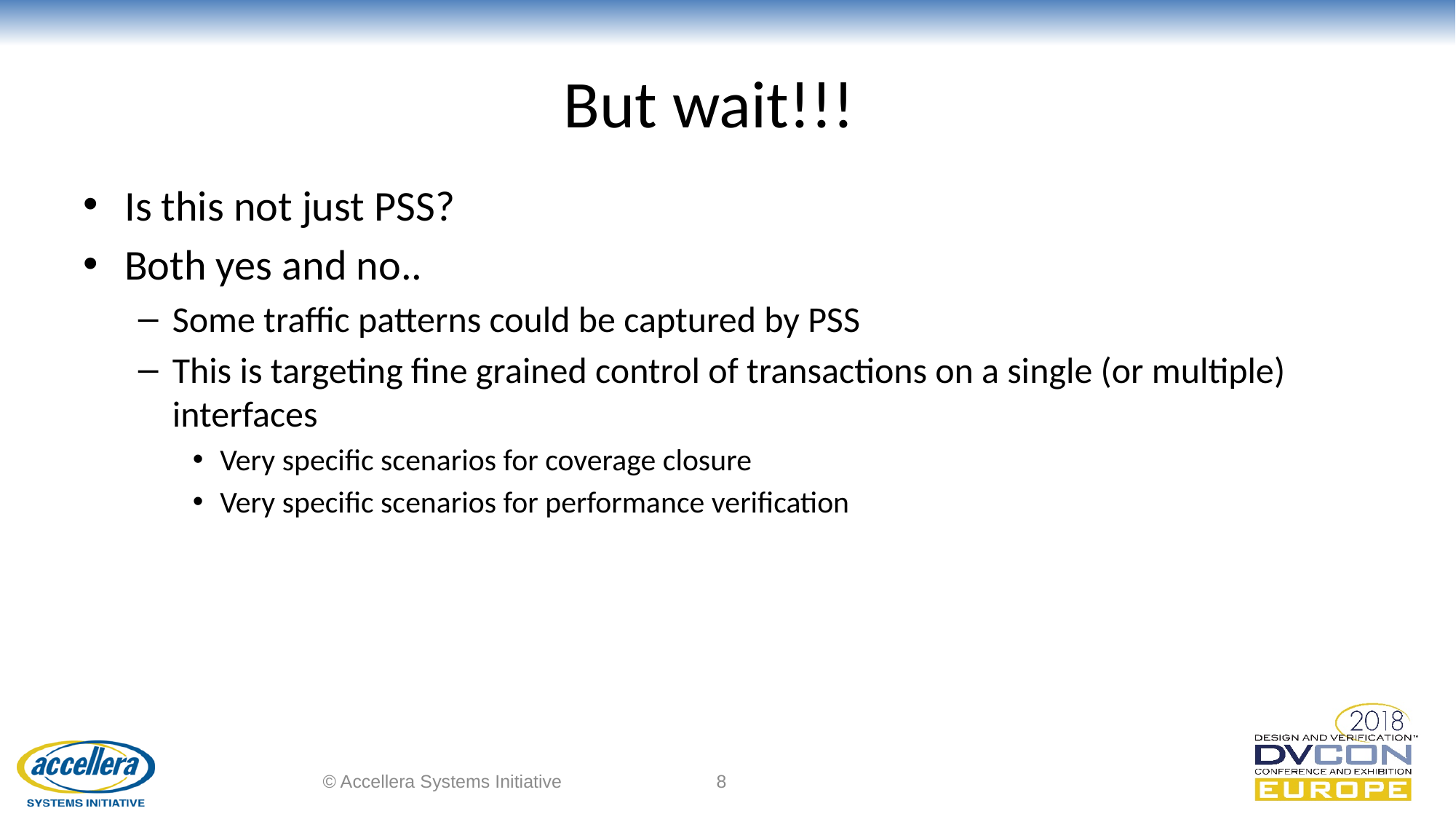

# But wait!!!
Is this not just PSS?
Both yes and no..
Some traffic patterns could be captured by PSS
This is targeting fine grained control of transactions on a single (or multiple) interfaces
Very specific scenarios for coverage closure
Very specific scenarios for performance verification

© Accellera Systems Initiative
8